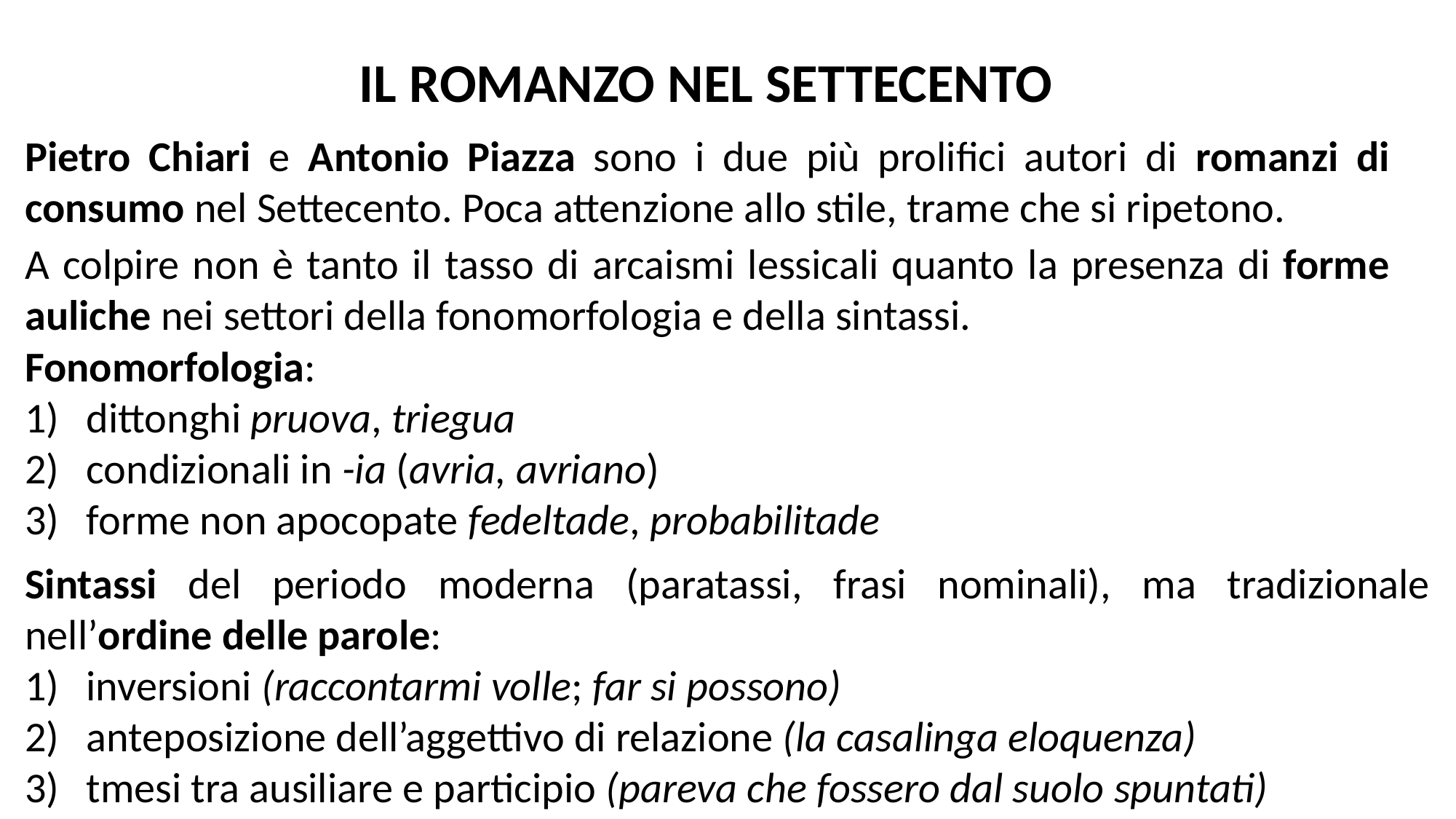

IL ROMANZO NEL SETTECENTO
Pietro Chiari e Antonio Piazza sono i due più prolifici autori di romanzi di consumo nel Settecento. Poca attenzione allo stile, trame che si ripetono.
A colpire non è tanto il tasso di arcaismi lessicali quanto la presenza di forme auliche nei settori della fonomorfologia e della sintassi.
Fonomorfologia:
dittonghi pruova, triegua
condizionali in -ia (avria, avriano)
forme non apocopate fedeltade, probabilitade
Sintassi del periodo moderna (paratassi, frasi nominali), ma tradizionale nell’ordine delle parole:
inversioni (raccontarmi volle; far si possono)
anteposizione dell’aggettivo di relazione (la casalinga eloquenza)
tmesi tra ausiliare e participio (pareva che fossero dal suolo spuntati)